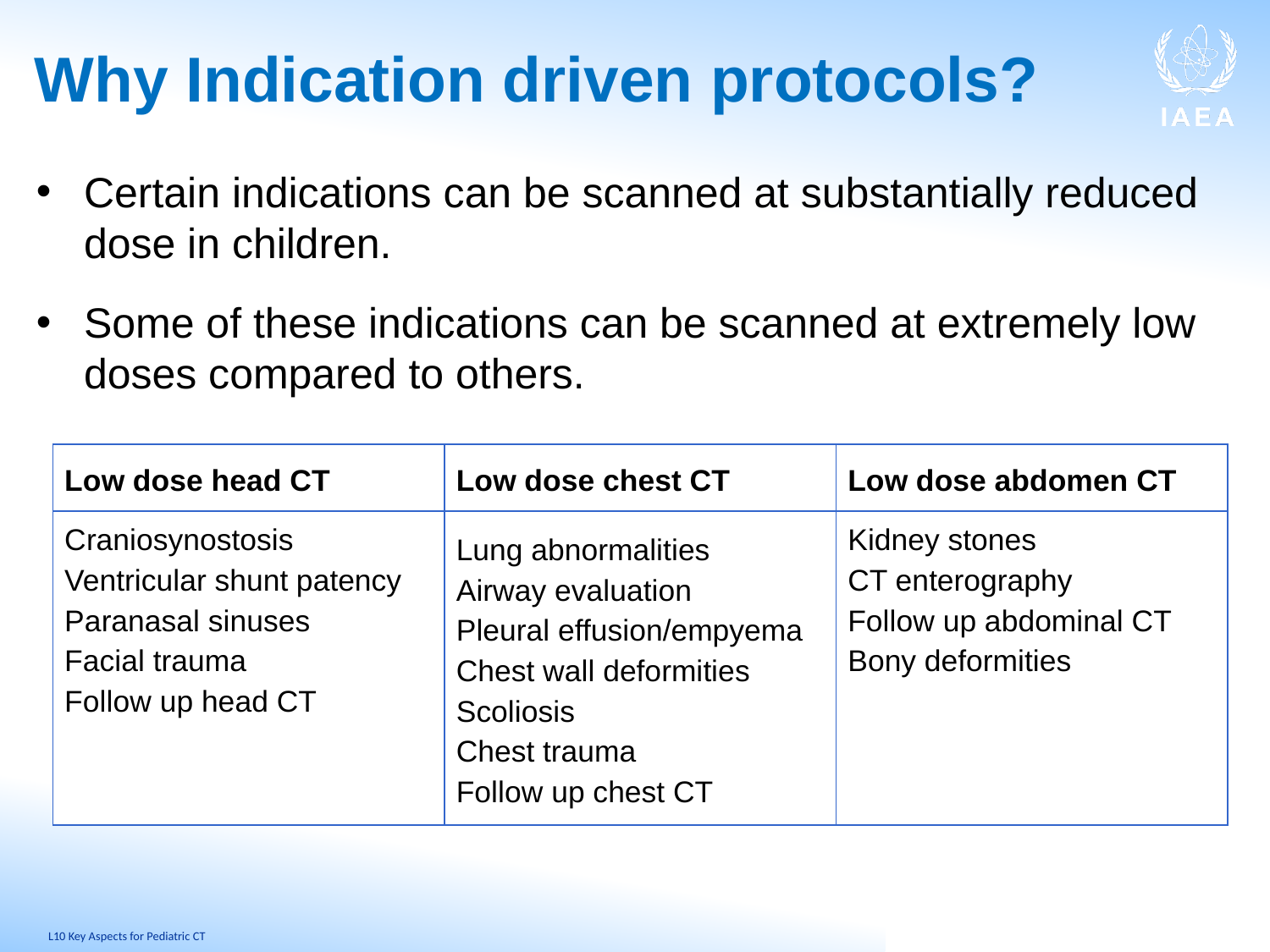

# Why Indication driven protocols?
Certain indications can be scanned at substantially reduced dose in children.
Some of these indications can be scanned at extremely low doses compared to others.

| Low dose head CT | Low dose chest CT | Low dose abdomen CT |
| --- | --- | --- |
| Craniosynostosis Ventricular shunt patency Paranasal sinuses Facial trauma Follow up head CT | Lung abnormalities Airway evaluation Pleural effusion/empyema Chest wall deformities Scoliosis Chest trauma Follow up chest CT | Kidney stones CT enterography Follow up abdominal CT Bony deformities |